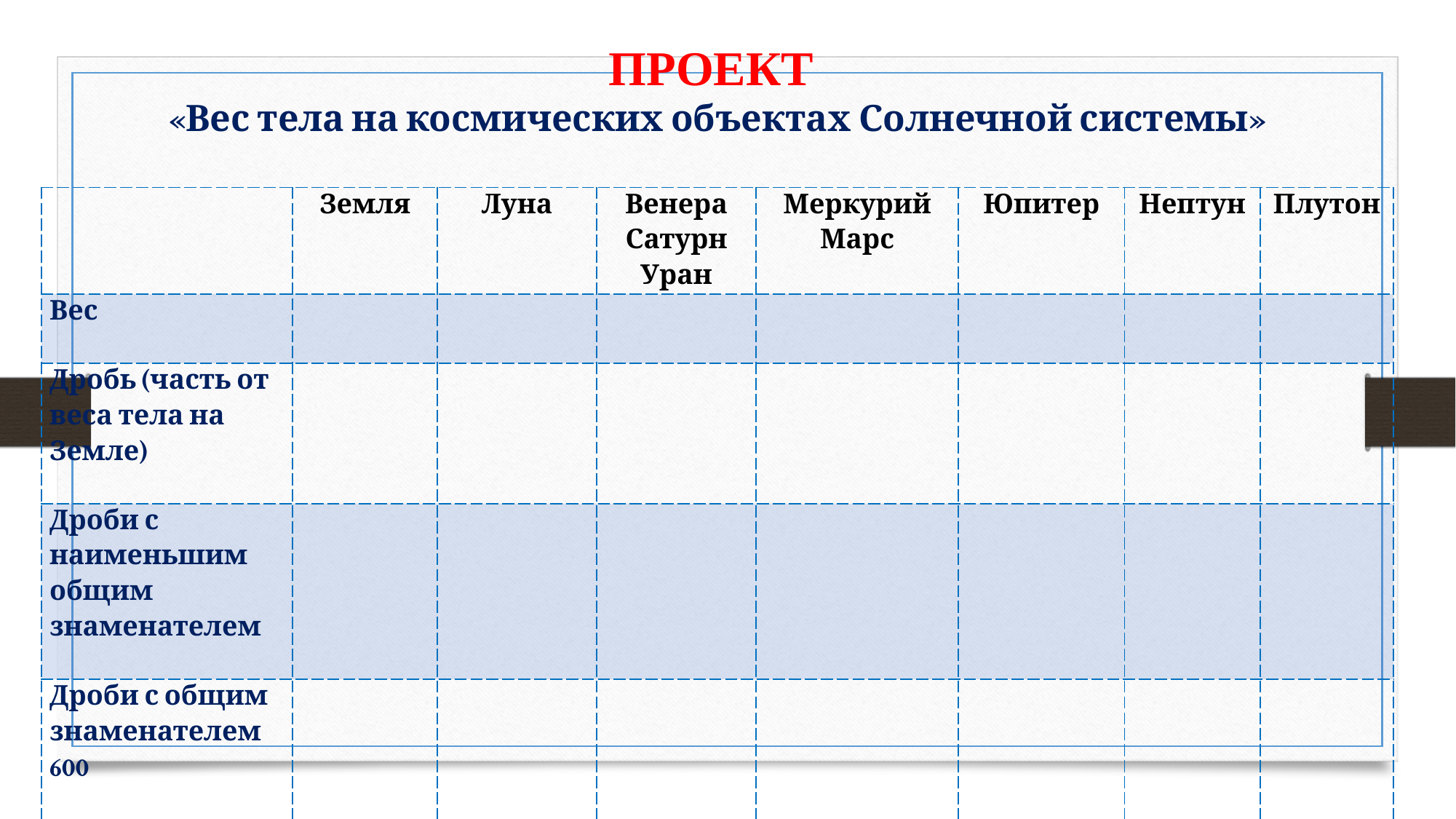

ПРОЕКТ
«Вес тела на космических объектах Солнечной системы»

|  | Земля | Луна | Венера Сатурн Уран | Меркурий Марс | Юпитер | Нептун | Плутон |
| --- | --- | --- | --- | --- | --- | --- | --- |
| Вес |  |  |  |  |  |  |  |
| Дробь (часть от веса тела на Земле) |  |  |  |  |  |  |  |
| Дроби с наименьшим общим знаменателем |  |  |  |  |  |  |  |
| Дроби с общим знаменателем 600 |  |  |  |  |  |  |  |